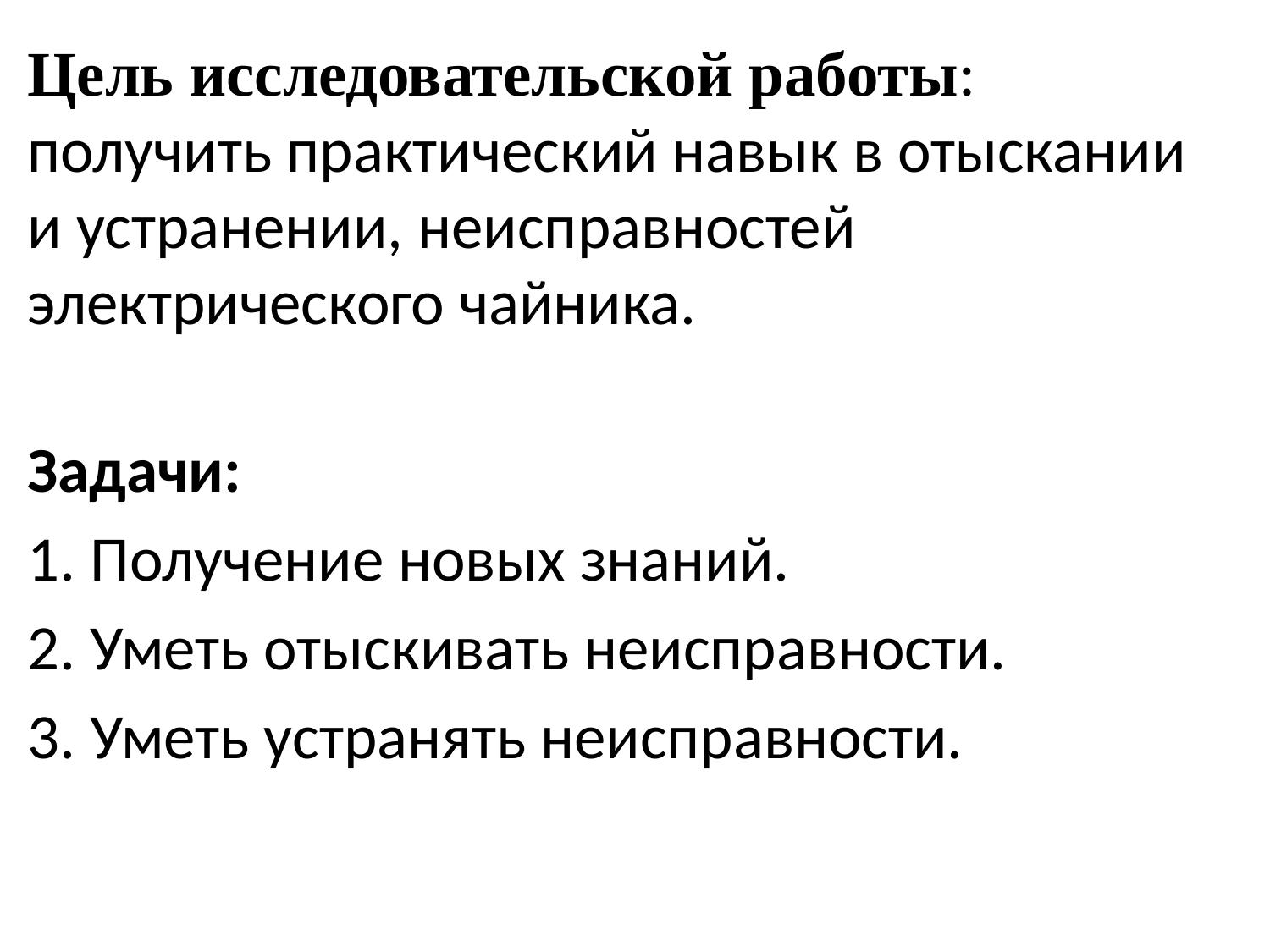

Цель исследовательской работы: получить практический навык в отыскании и устранении, неисправностей электрического чайника.

Задачи:
1. Получение новых знаний.
2. Уметь отыскивать неисправности.
3. Уметь устранять неисправности.